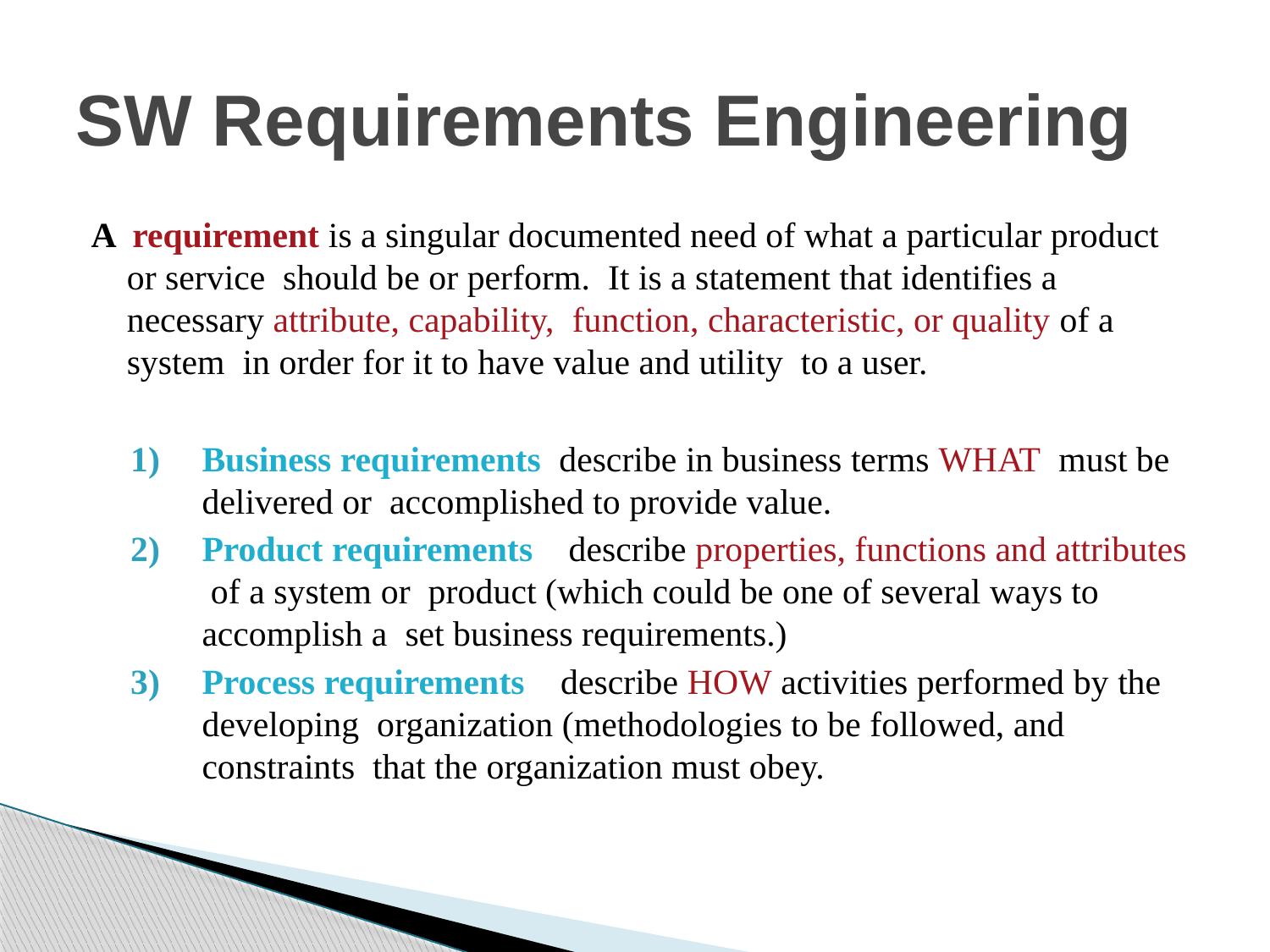

# SW Requirements Engineering
A  requirement is a singular documented need of what a particular product or service  should be or perform.  It is a statement that identifies a necessary attribute, capability,  function, characteristic, or quality of a system  in order for it to have value and utility  to a user.

Business requirements  describe in business terms WHAT  must be delivered or  accomplished to provide value.
Product requirements    describe properties, functions and attributes  of a system or  product (which could be one of several ways to accomplish a  set business requirements.)
Process requirements    describe HOW activities performed by the developing  organization (methodologies to be followed, and constraints  that the organization must obey.